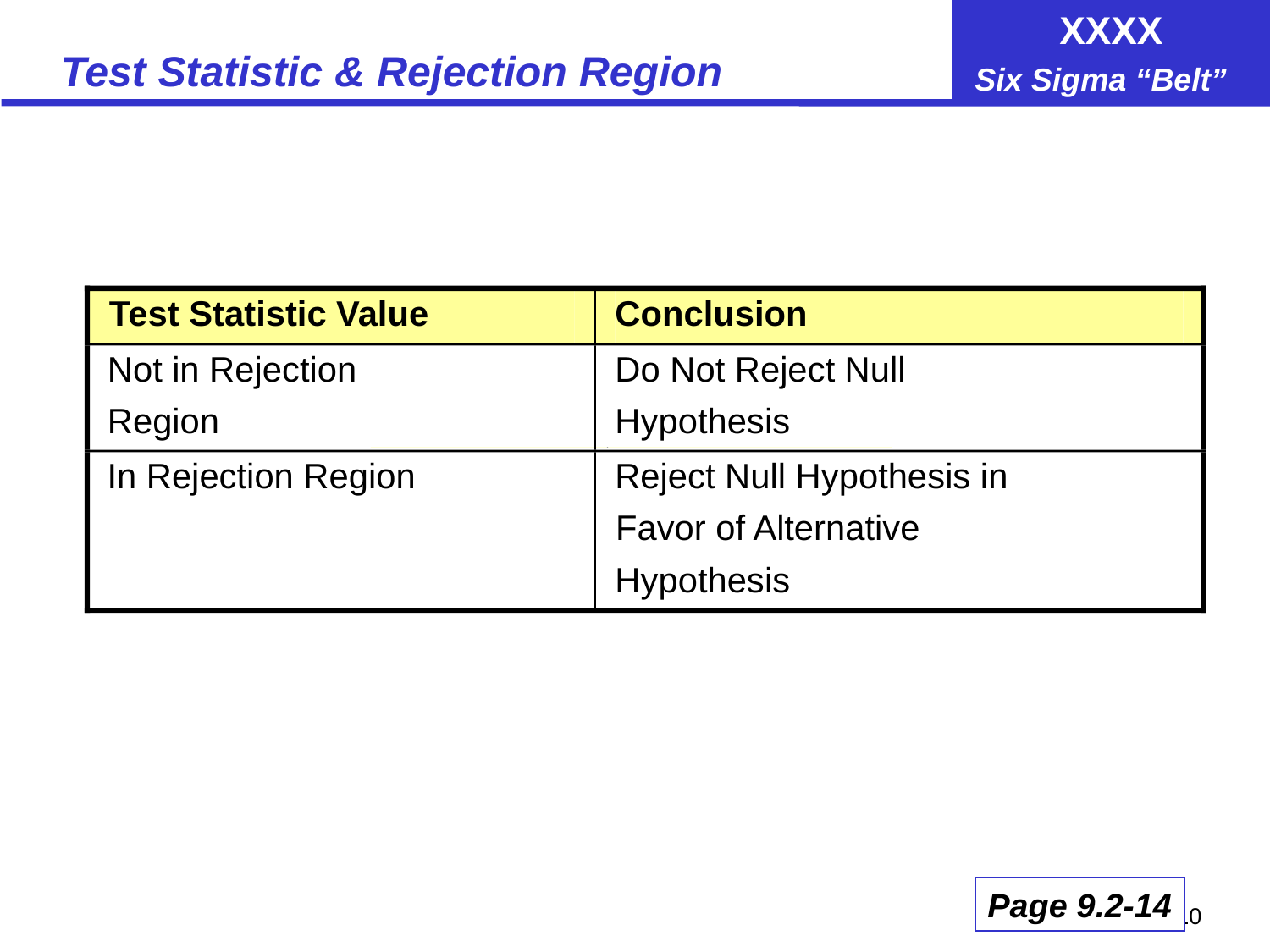

# Test Statistic & Rejection Region

Test Statistic Value

Conclusion

Not in Rejection
Do Not Reject Null
Region

Hypothesis

In Rejection Region

Reject Null Hypothesis in
Favor of Alternative
Hypothesis

Page 9.2-14